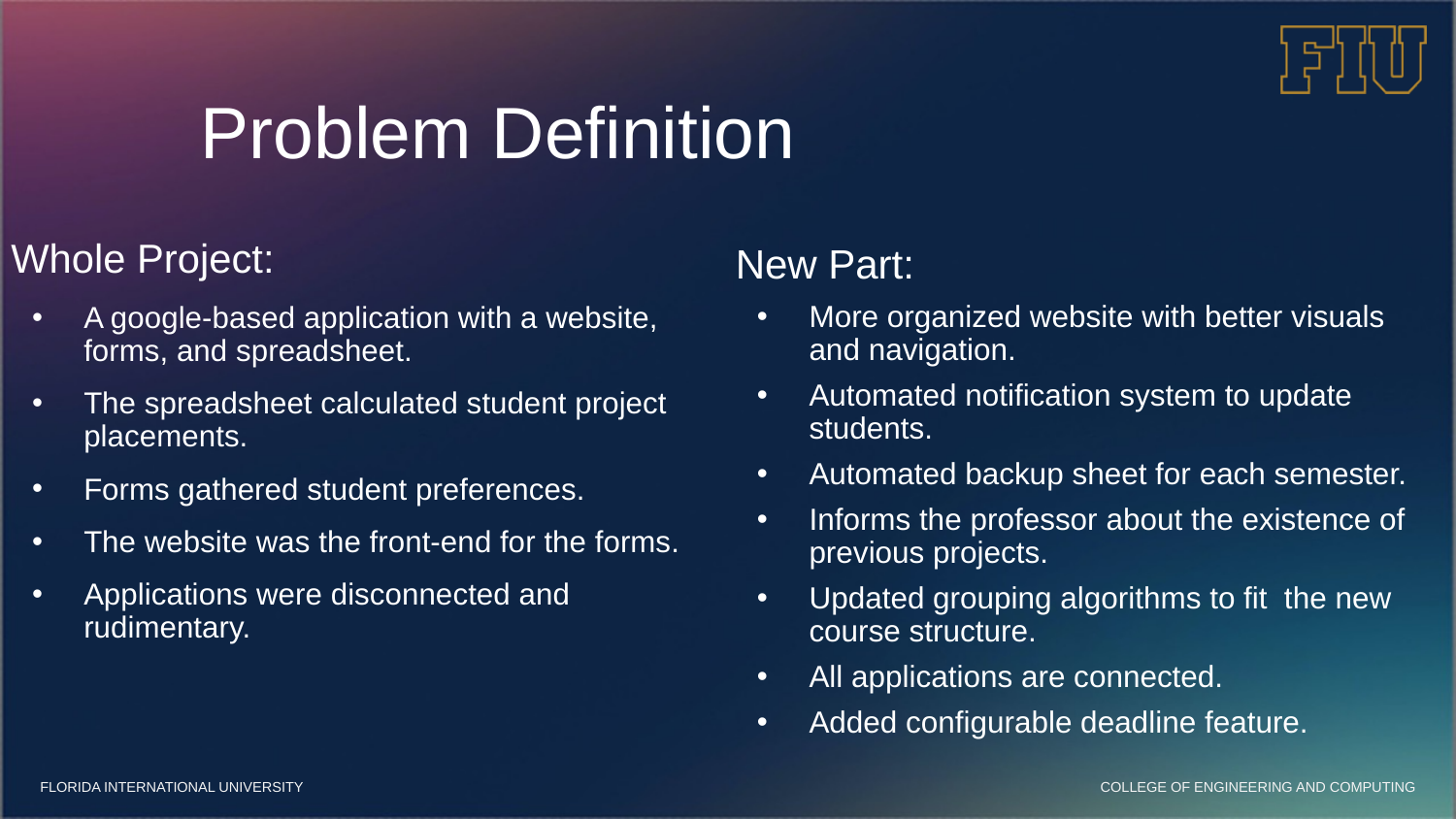

# Problem Definition
Whole Project:
A google-based application with a website, forms, and spreadsheet.
The spreadsheet calculated student project placements.
Forms gathered student preferences.
The website was the front-end for the forms.
Applications were disconnected and rudimentary.
New Part:
More organized website with better visuals and navigation.
Automated notification system to update students.
Automated backup sheet for each semester.
Informs the professor about the existence of previous projects.
Updated grouping algorithms to fit  the new course structure.
All applications are connected.
Added configurable deadline feature.